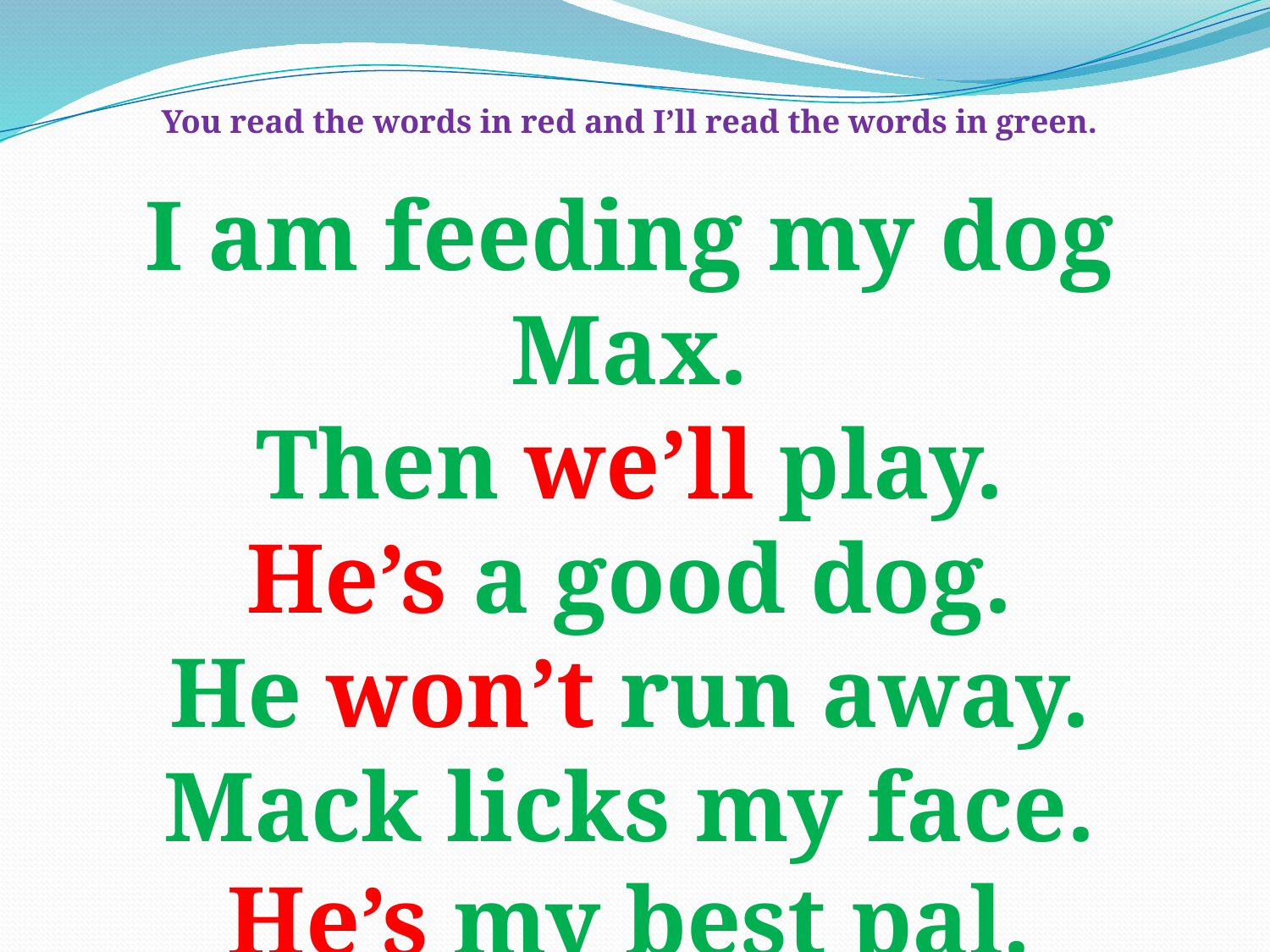

You read the words in red and I’ll read the words in green.
I am feeding my dog Max.
Then we’ll play.
He’s a good dog.
He won’t run away.
Mack licks my face.
He’s my best pal.